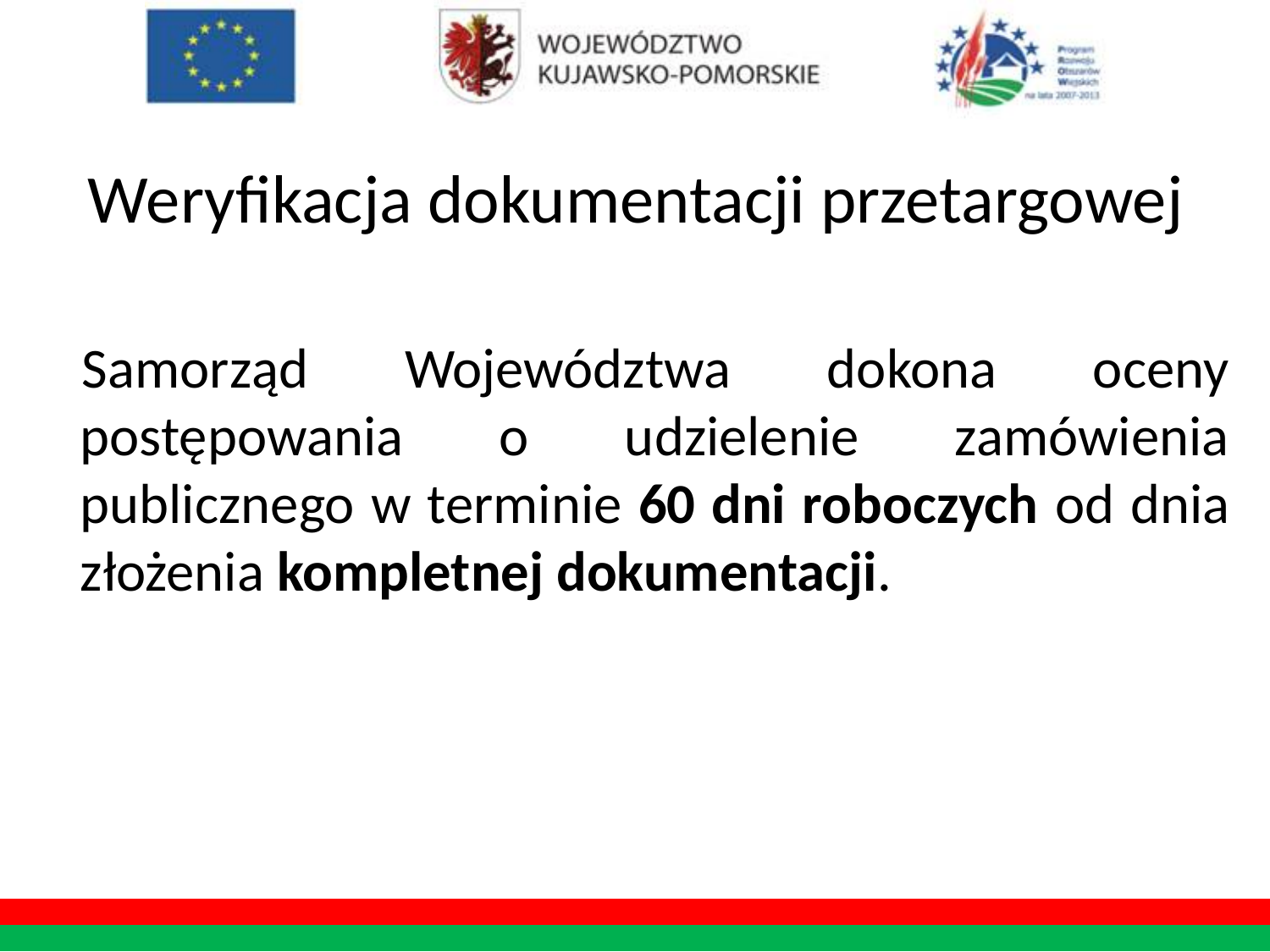

# Weryfikacja dokumentacji przetargowej

Samorząd Województwa dokona oceny postępowania o udzielenie zamówienia publicznego w terminie 60 dni roboczych od dnia złożenia kompletnej dokumentacji.